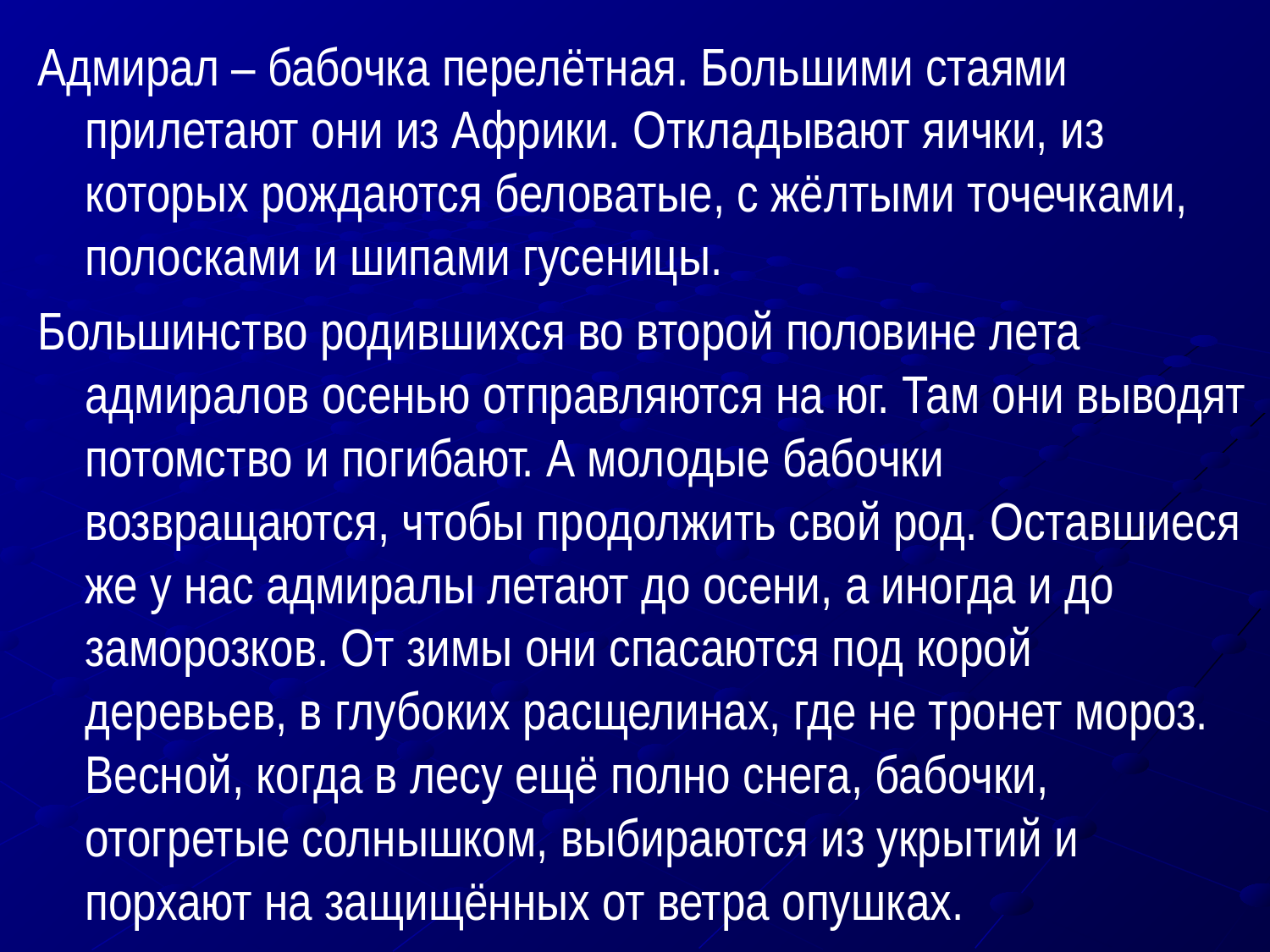

Адмирал – бабочка перелётная. Большими стаями прилетают они из Африки. Откладывают яички, из которых рождаются беловатые, с жёлтыми точечками, полосками и шипами гусеницы.
Большинство родившихся во второй половине лета адмиралов осенью отправляются на юг. Там они выводят потомство и погибают. А молодые бабочки возвращаются, чтобы продолжить свой род. Оставшиеся же у нас адмиралы летают до осени, а иногда и до заморозков. От зимы они спасаются под корой деревьев, в глубоких расщелинах, где не тронет мороз. Весной, когда в лесу ещё полно снега, бабочки, отогретые солнышком, выбираются из укрытий и порхают на защищённых от ветра опушках.